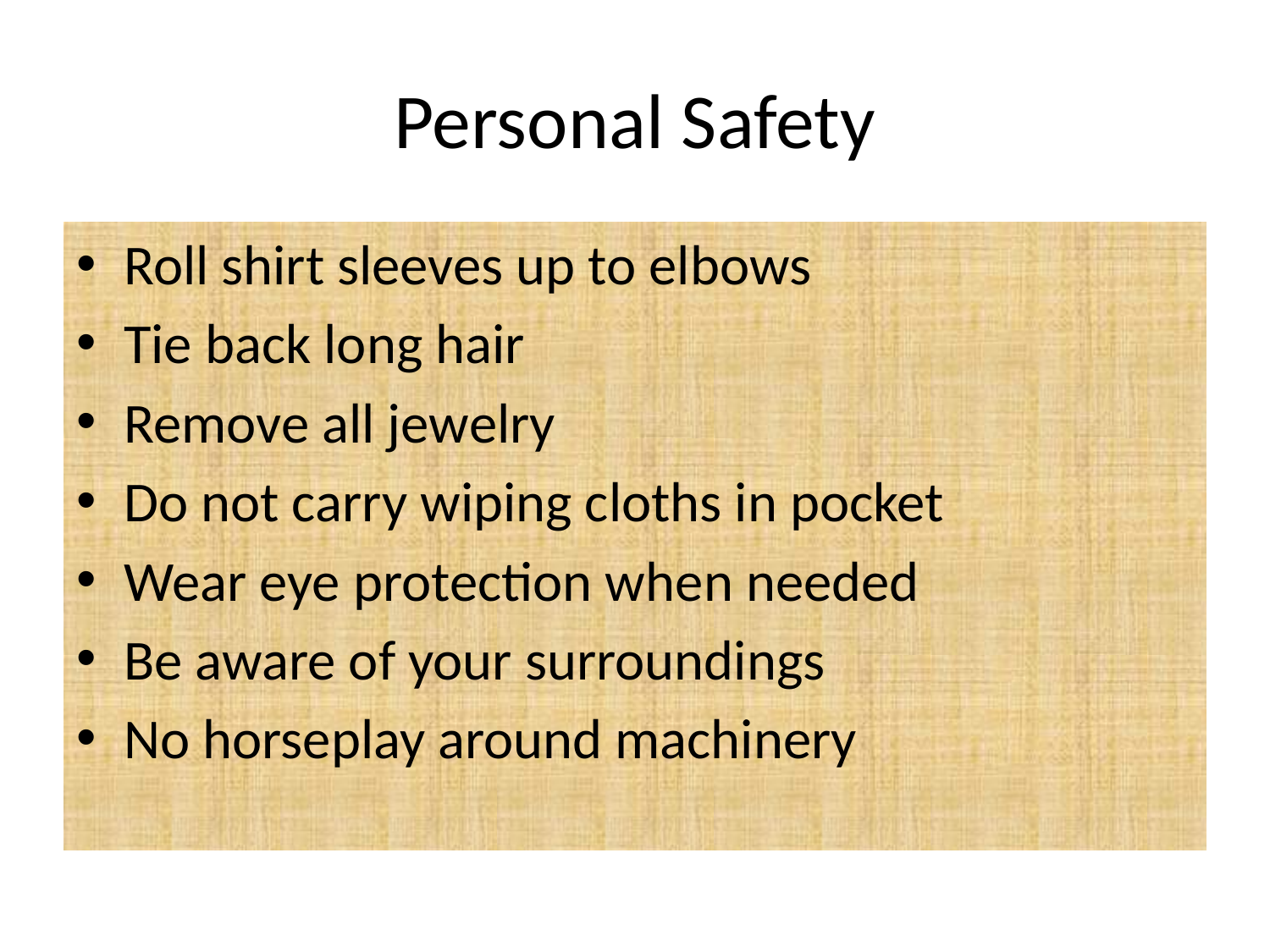

# Personal Safety
Roll shirt sleeves up to elbows
Tie back long hair
Remove all jewelry
Do not carry wiping cloths in pocket
Wear eye protection when needed
Be aware of your surroundings
No horseplay around machinery